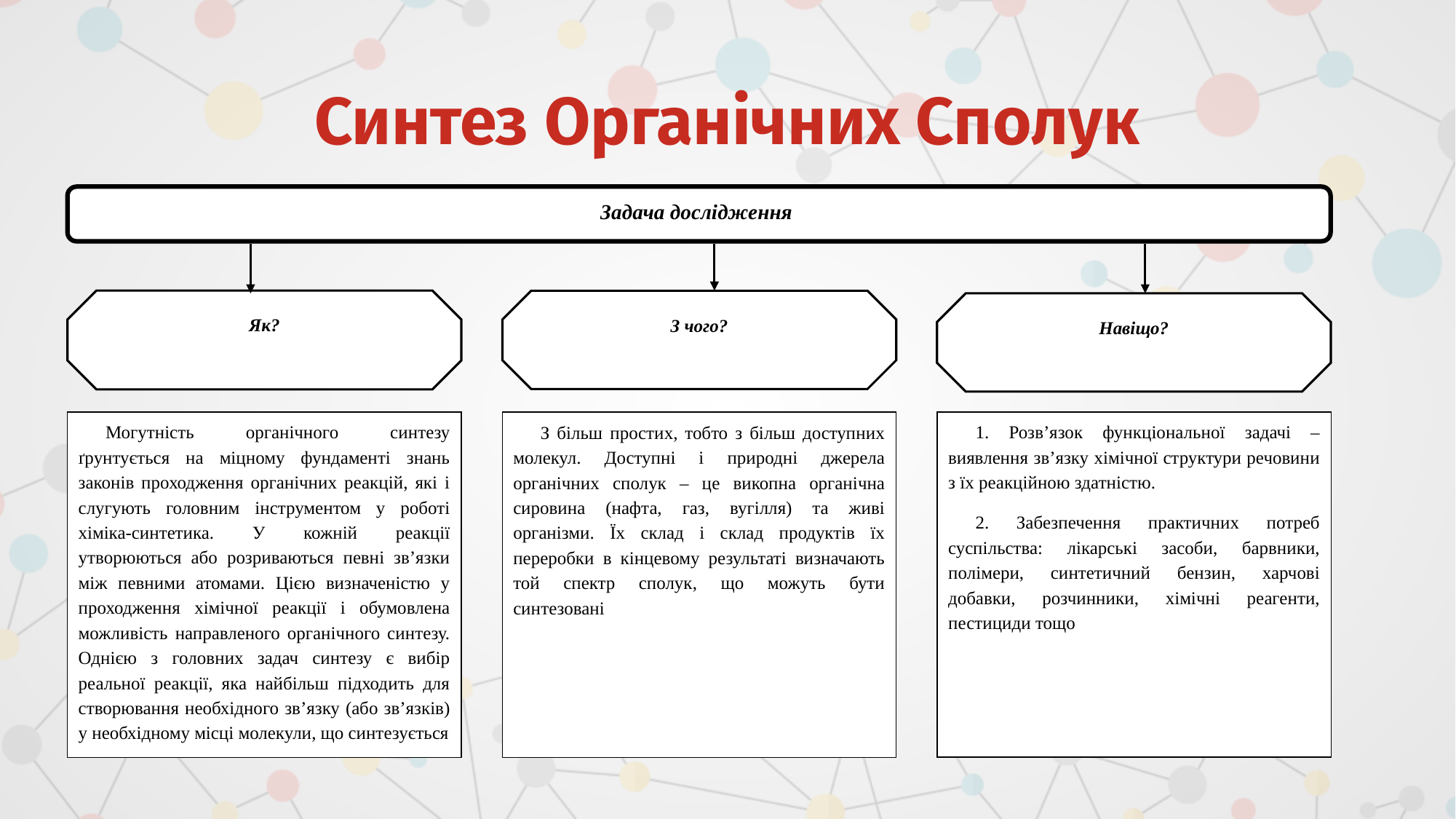

# Синтез Органічних Сполук
Задача дослідження
Як?
З чого?
Навіщо?
Могутність органічного синтезу ґрунтується на міцному фундаменті знань законів проходження органічних реакцій, які і слугують головним інструментом у роботі хіміка-синтетика. У кожній реакції утворюються або розриваються певні зв’язки між певними атомами. Цією визначеністю у проходження хімічної реакції і обумовлена можливість направленого органічного синтезу. Однією з головних задач синтезу є вибір реальної реакції, яка найбільш підходить для створювання необхідного зв’язку (або зв’язків) у необхідному місці молекули, що синтезується
1. Розв’язок функціональної задачі – виявлення зв’язку хімічної структури речовини з їх реакційною здатністю.
2. Забезпечення практичних потреб суспільства: лікарські засоби, барвники, полімери, синтетичний бензин, харчові добавки, розчинники, хімічні реагенти, пестициди тощо
З більш простих, тобто з більш доступних молекул. Доступні і природні джерела органічних сполук – це викопна органічна сировина (нафта, газ, вугілля) та живі організми. Їх склад і склад продуктів їх переробки в кінцевому результаті визначають той спектр сполук, що можуть бути синтезовані